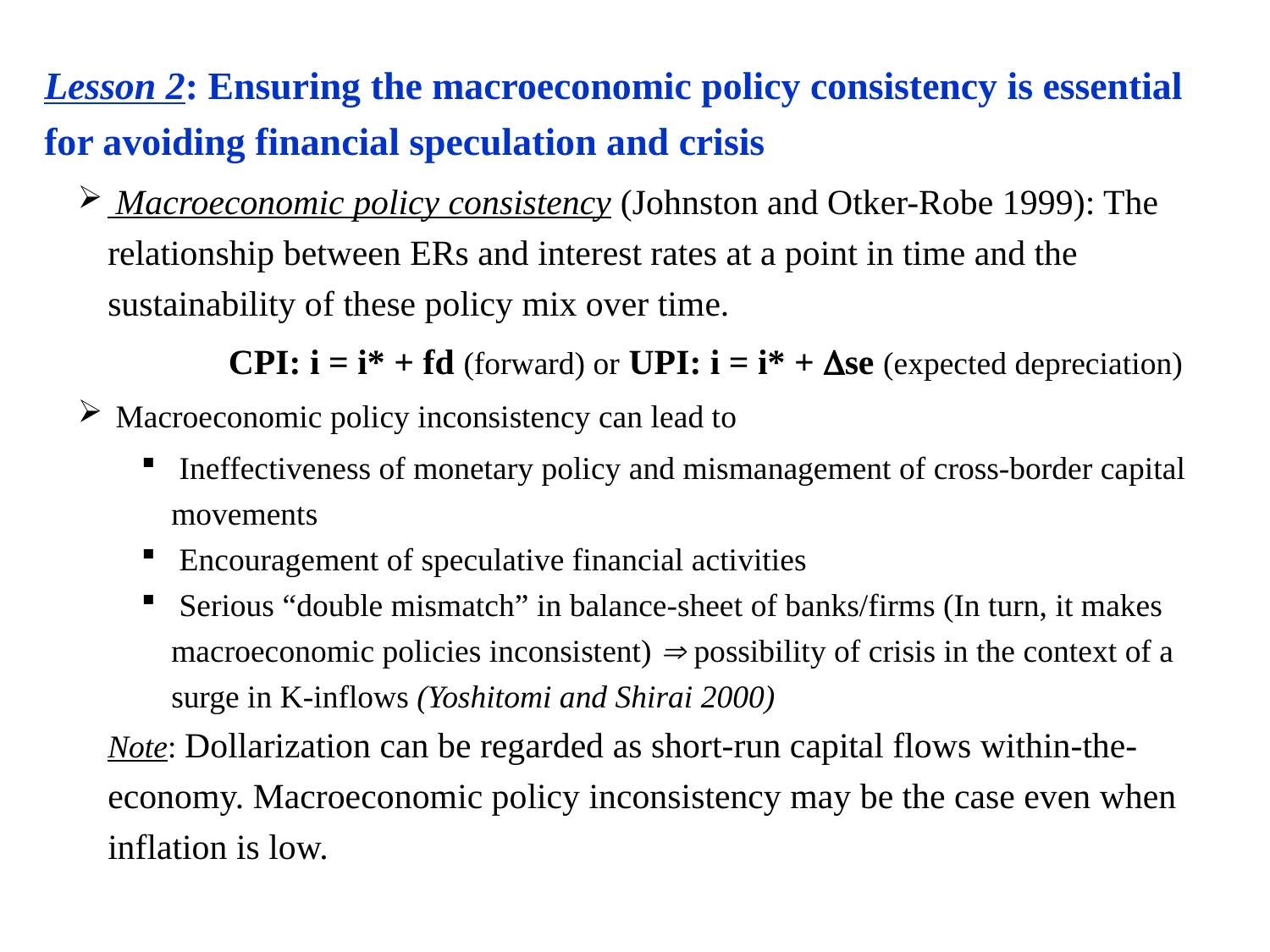

Lesson 2: Ensuring the macroeconomic policy consistency is essential for avoiding financial speculation and crisis
 Macroeconomic policy consistency (Johnston and Otker-Robe 1999): The relationship between ERs and interest rates at a point in time and the sustainability of these policy mix over time.
               CPI: i = i* + fd (forward) or UPI: i = i* + Δse (expected depreciation)
 Macroeconomic policy inconsistency can lead to
 Ineffectiveness of monetary policy and mismanagement of cross-border capital movements
 Encouragement of speculative financial activities
 Serious “double mismatch” in balance-sheet of banks/firms (In turn, it makes macroeconomic policies inconsistent) ⇒ possibility of crisis in the context of a surge in K-inflows (Yoshitomi and Shirai 2000)
Note: Dollarization can be regarded as short-run capital flows within-the-economy. Macroeconomic policy inconsistency may be the case even when inflation is low.